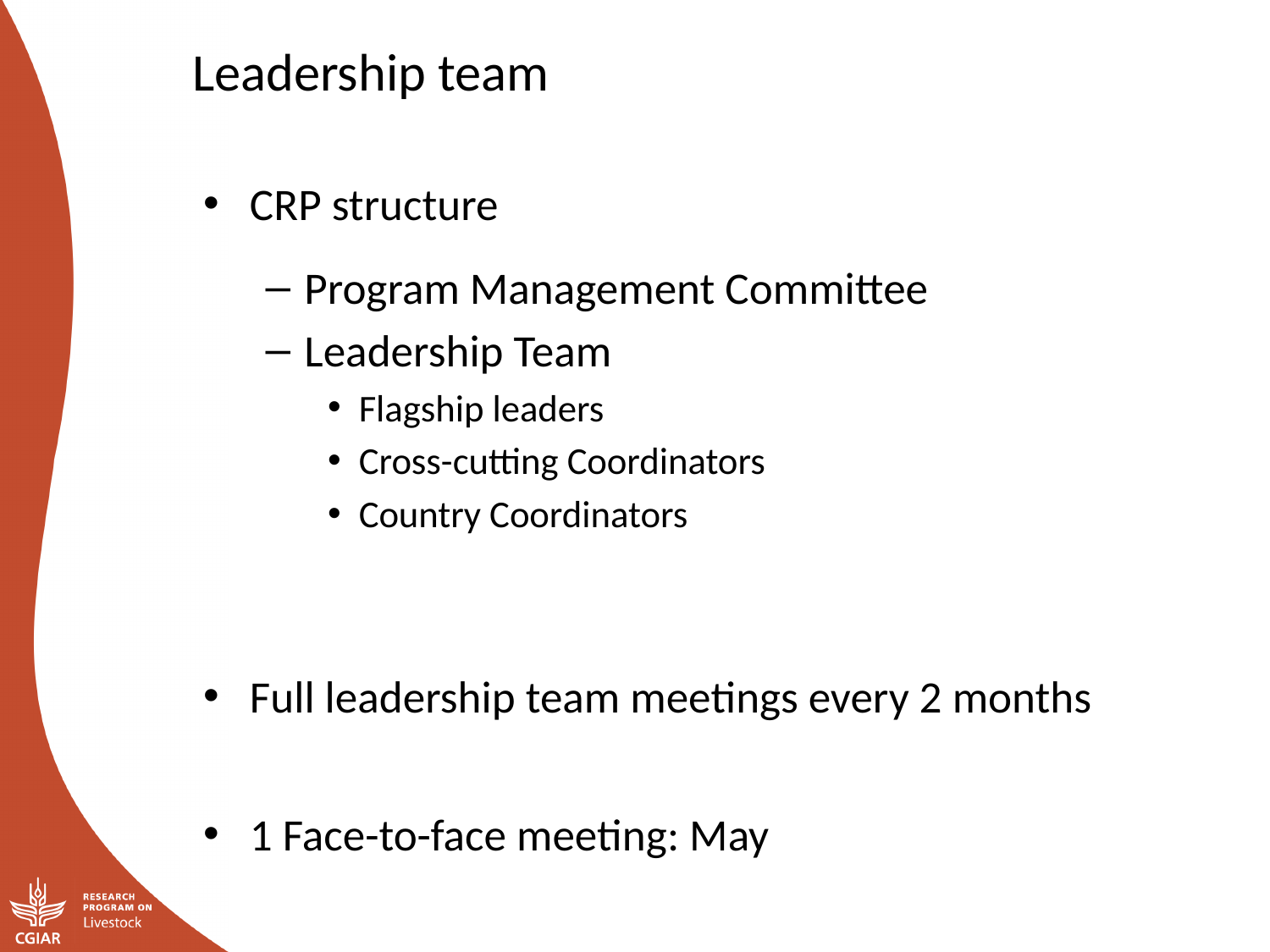

Leadership team
CRP structure
Program Management Committee
Leadership Team
Flagship leaders
Cross-cutting Coordinators
Country Coordinators

Full leadership team meetings every 2 months
1 Face-to-face meeting: May